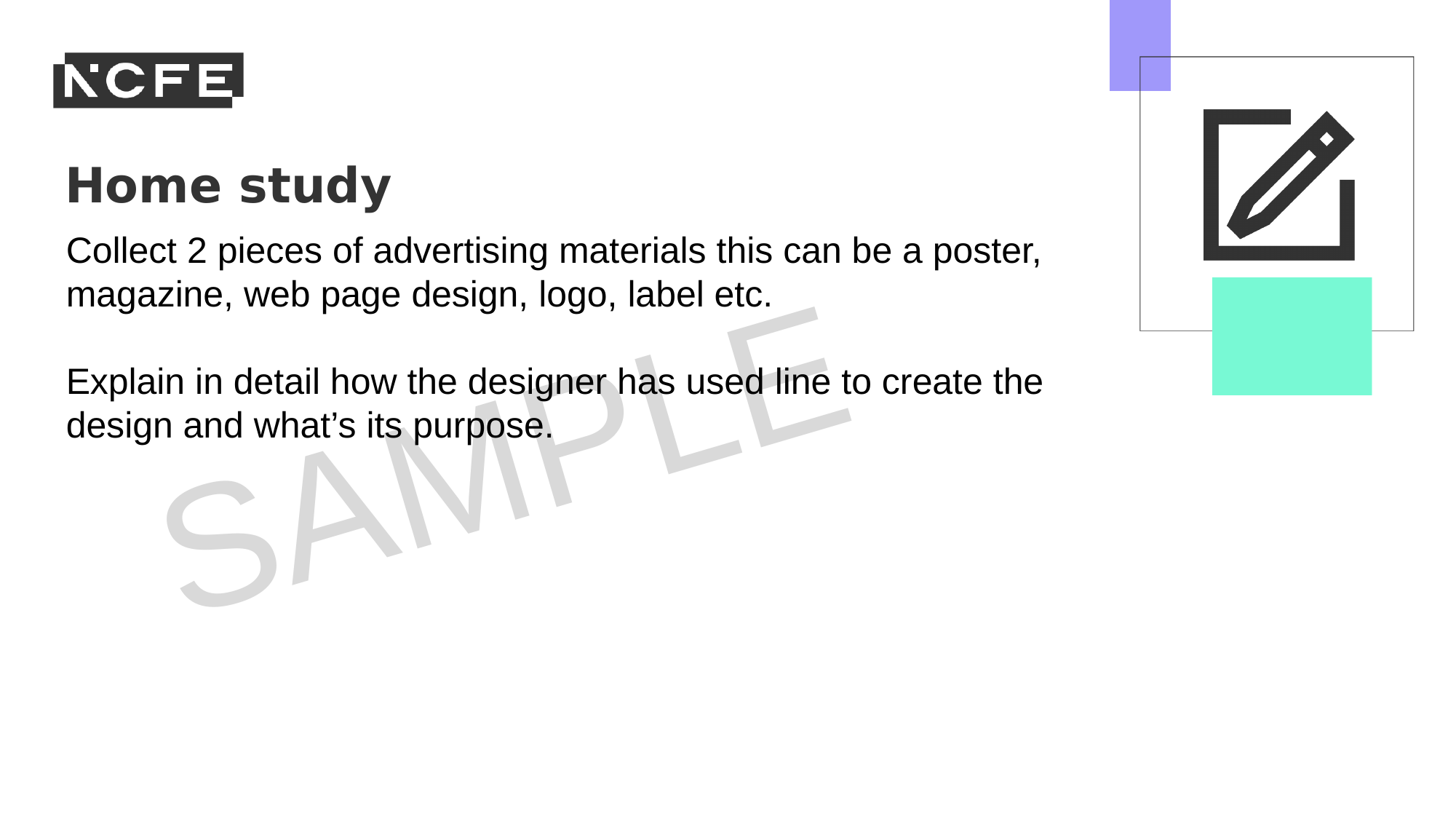

Collect 2 pieces of advertising materials this can be a poster, magazine, web page design, logo, label etc.

Explain in detail how the designer has used line to create the design and what’s its purpose.